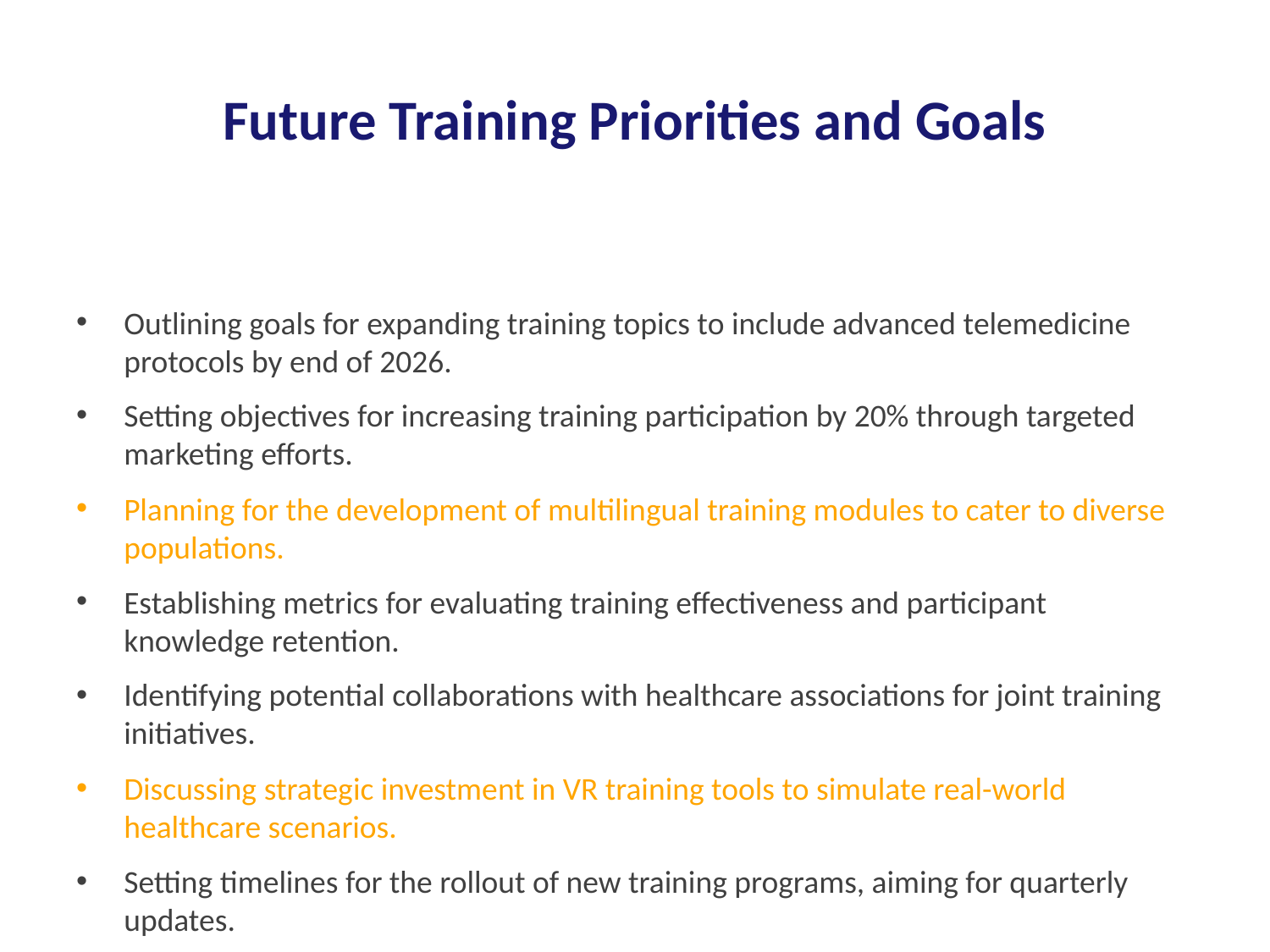

# Future Training Priorities and Goals

Outlining goals for expanding training topics to include advanced telemedicine protocols by end of 2026.
Setting objectives for increasing training participation by 20% through targeted marketing efforts.
Planning for the development of multilingual training modules to cater to diverse populations.
Establishing metrics for evaluating training effectiveness and participant knowledge retention.
Identifying potential collaborations with healthcare associations for joint training initiatives.
Discussing strategic investment in VR training tools to simulate real-world healthcare scenarios.
Setting timelines for the rollout of new training programs, aiming for quarterly updates.